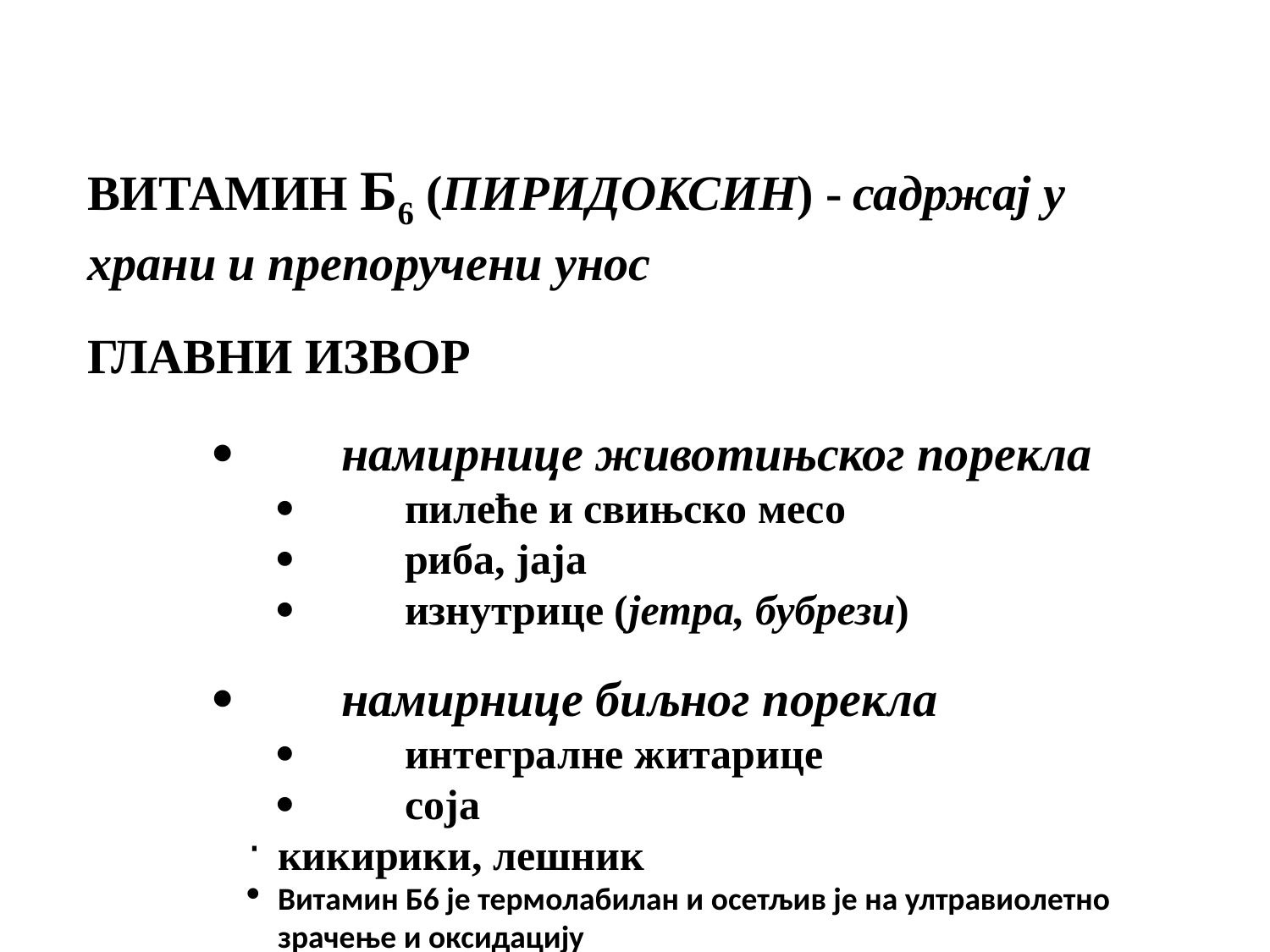

ВИТАМИН Б6 (ПИРИДОКСИН) - садржај у храни и препоручени унос

ГЛАВНИ ИЗВОР

•	намирнице животињског порекла
•	пилеће и свињско месо
•	риба, јаја
•	изнутрице (јетра, бубрези)

•	намирнице биљног порекла
•	интегралне житарице
•	соја
кикирики, лешник
Витамин Б6 је термолабилан и осетљив је на ултравиолетно зрачење и оксидацију